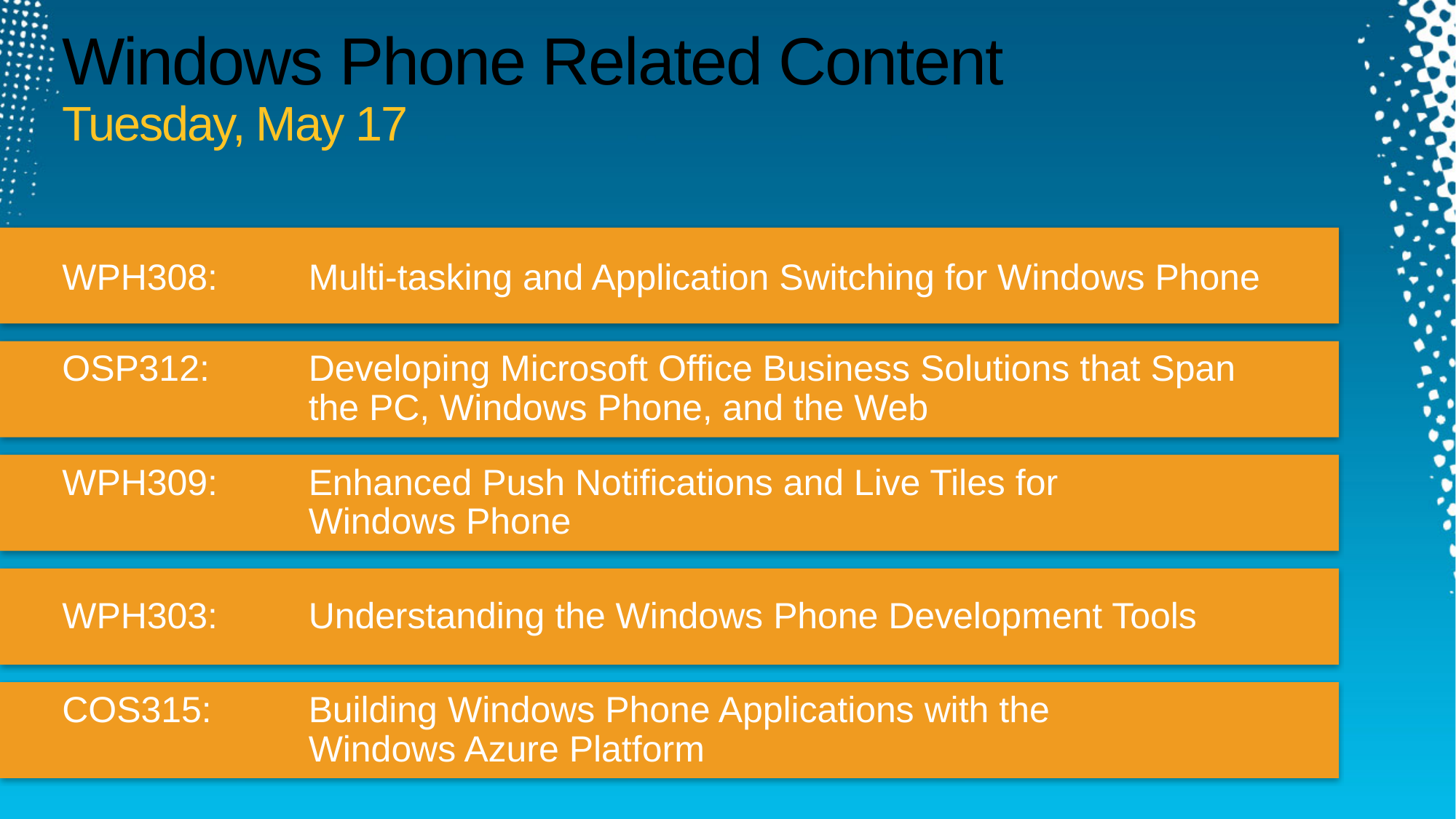

# Windows Phone Related Content Tuesday, May 17
WPH308:	Multi-tasking and Application Switching for Windows Phone
OSP312:	Developing Microsoft Office Business Solutions that Span
the PC, Windows Phone, and the Web
WPH309:	Enhanced Push Notifications and Live Tiles for
Windows Phone
WPH303:	Understanding the Windows Phone Development Tools
COS315:	Building Windows Phone Applications with the
Windows Azure Platform